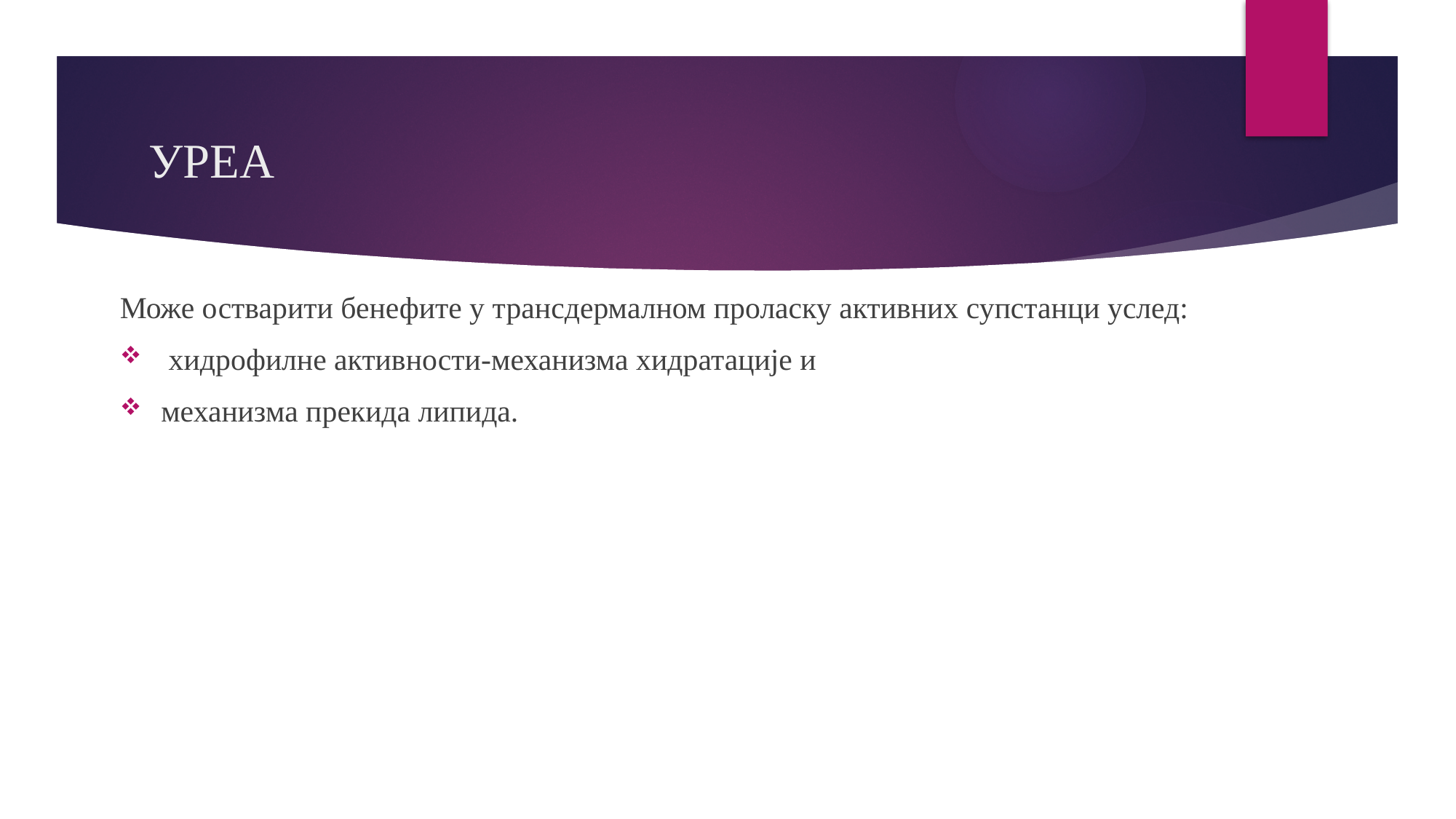

# УРЕА
Може остварити бенефите у трансдермалном проласку активних супстанци услед:
 хидрофилне активности-механизма хидратације и
механизма прекида липида.